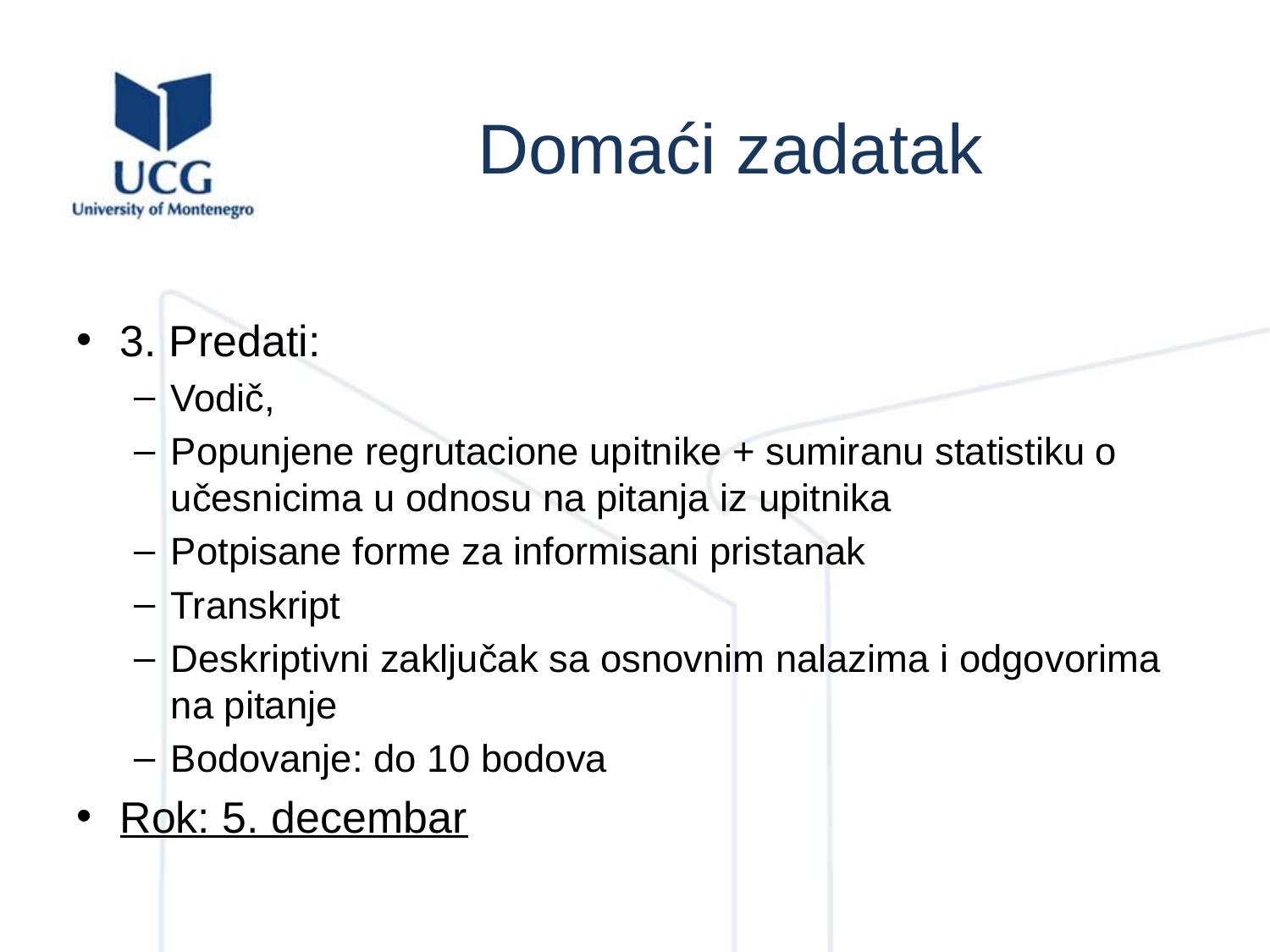

# Domaći zadatak
3. Predati:
Vodič,
Popunjene regrutacione upitnike + sumiranu statistiku o učesnicima u odnosu na pitanja iz upitnika
Potpisane forme za informisani pristanak
Transkript
Deskriptivni zaključak sa osnovnim nalazima i odgovorima na pitanje
Bodovanje: do 10 bodova
Rok: 5. decembar